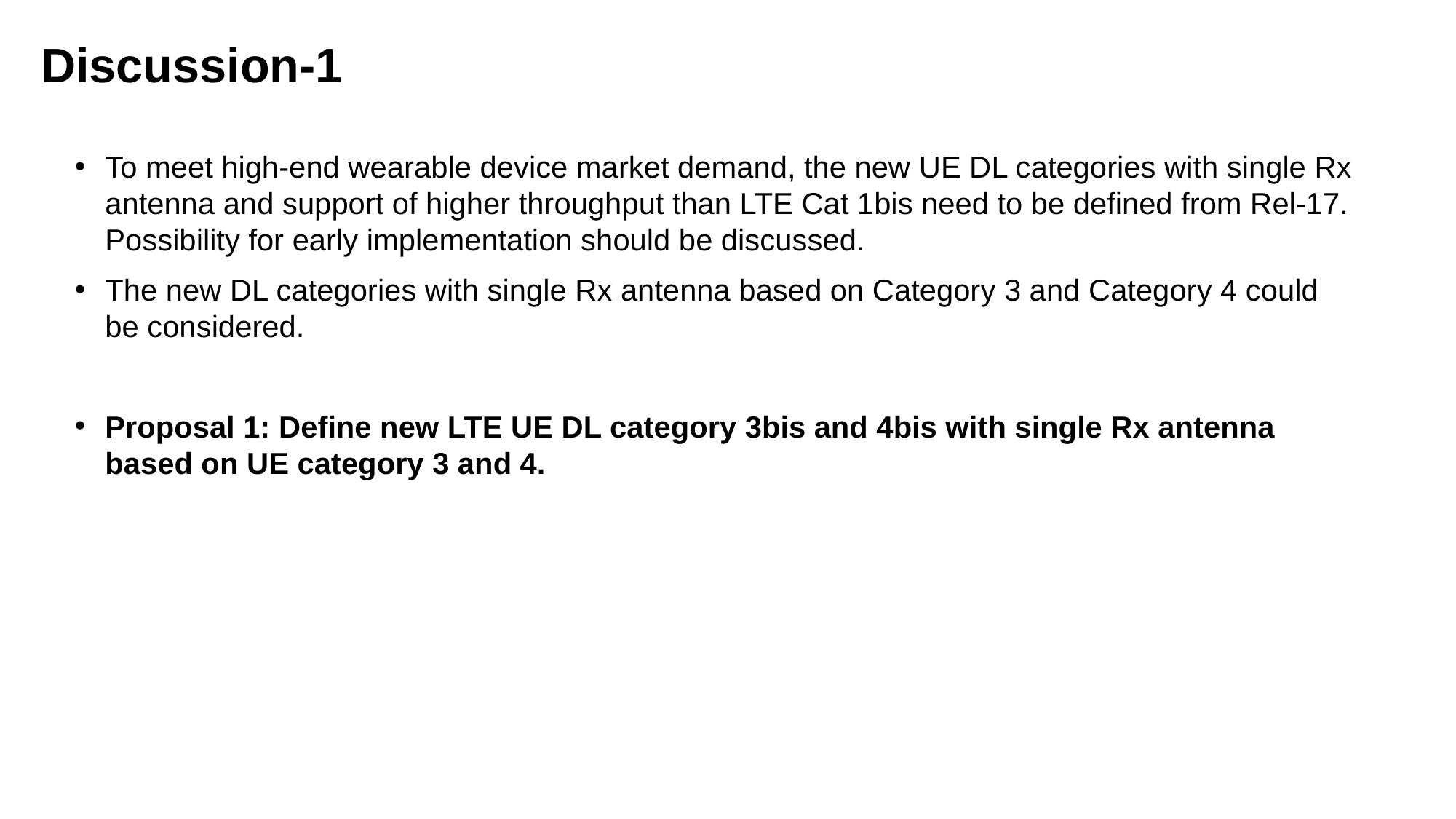

Discussion-1
To meet high-end wearable device market demand, the new UE DL categories with single Rx antenna and support of higher throughput than LTE Cat 1bis need to be defined from Rel-17. Possibility for early implementation should be discussed.
The new DL categories with single Rx antenna based on Category 3 and Category 4 could be considered.

Proposal 1: Define new LTE UE DL category 3bis and 4bis with single Rx antenna based on UE category 3 and 4.